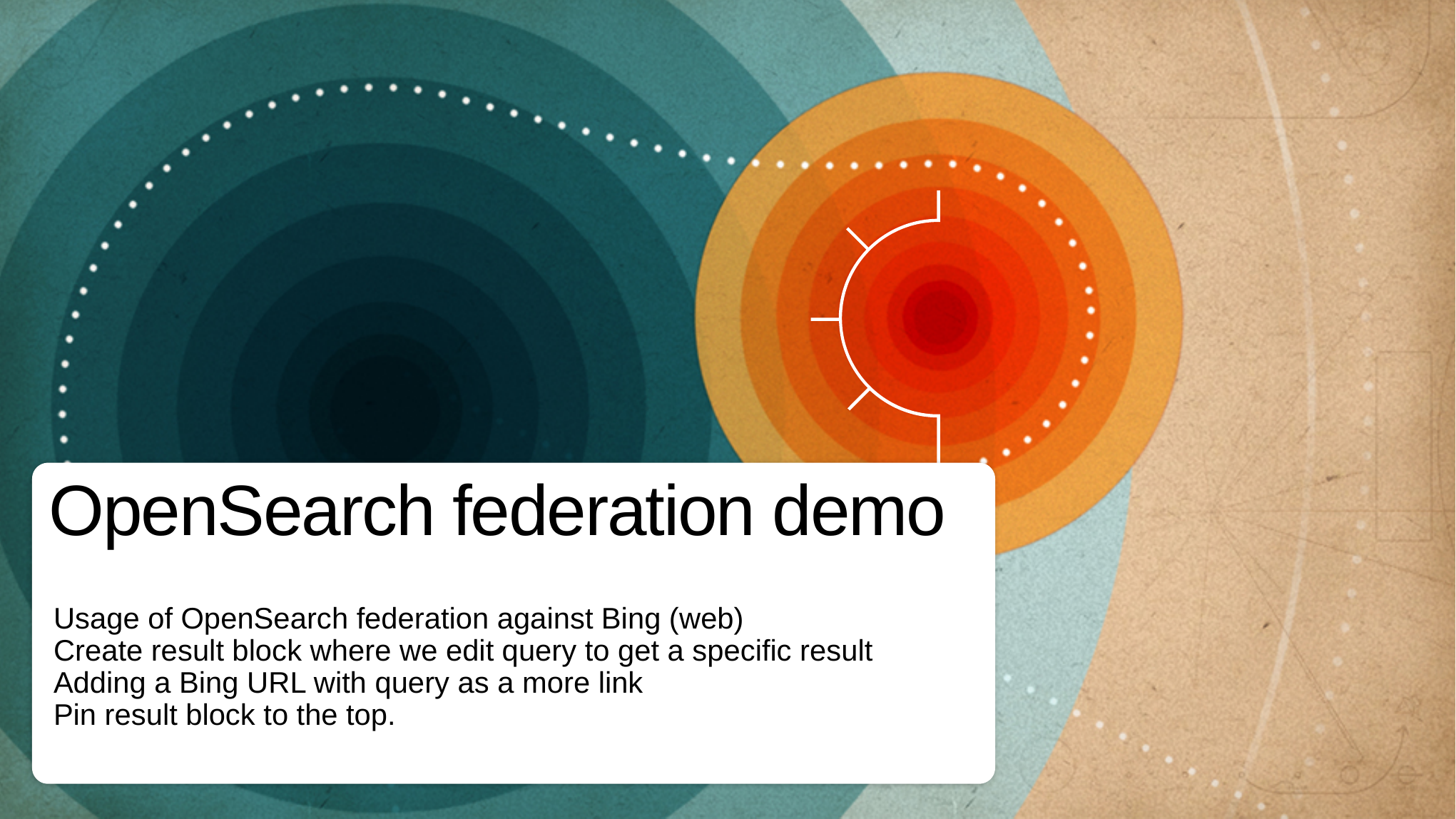

# OpenSearch federation demo
Usage of OpenSearch federation against Bing (web)
Create result block where we edit query to get a specific result
Adding a Bing URL with query as a more link
Pin result block to the top.